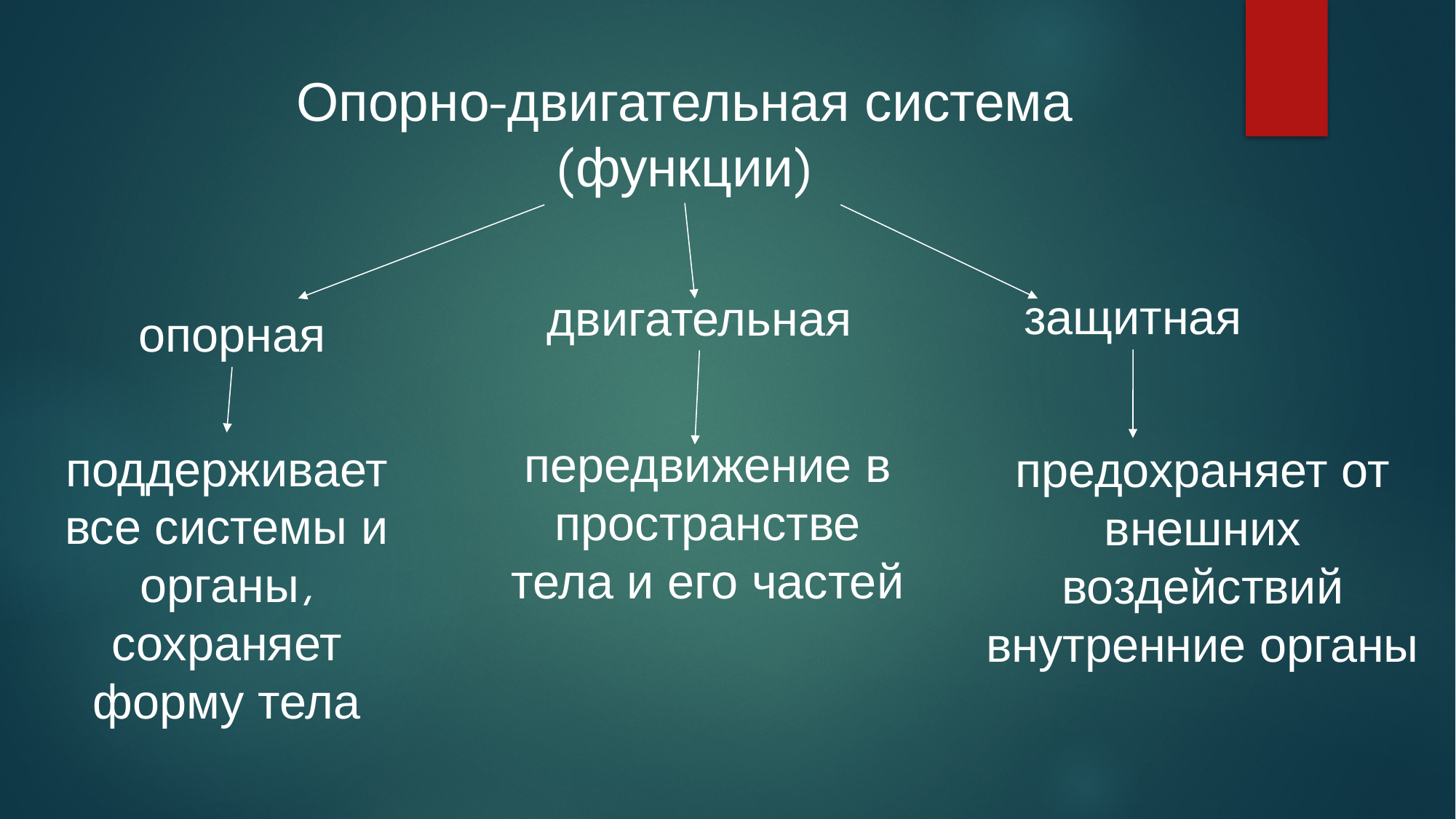

Опорно-двигательная система
(функции)
защитная
двигательная
опорная
передвижение в пространстве тела и его частей
поддерживает все системы и органы, сохраняет форму тела
предохраняет от внешних воздействий внутренние органы